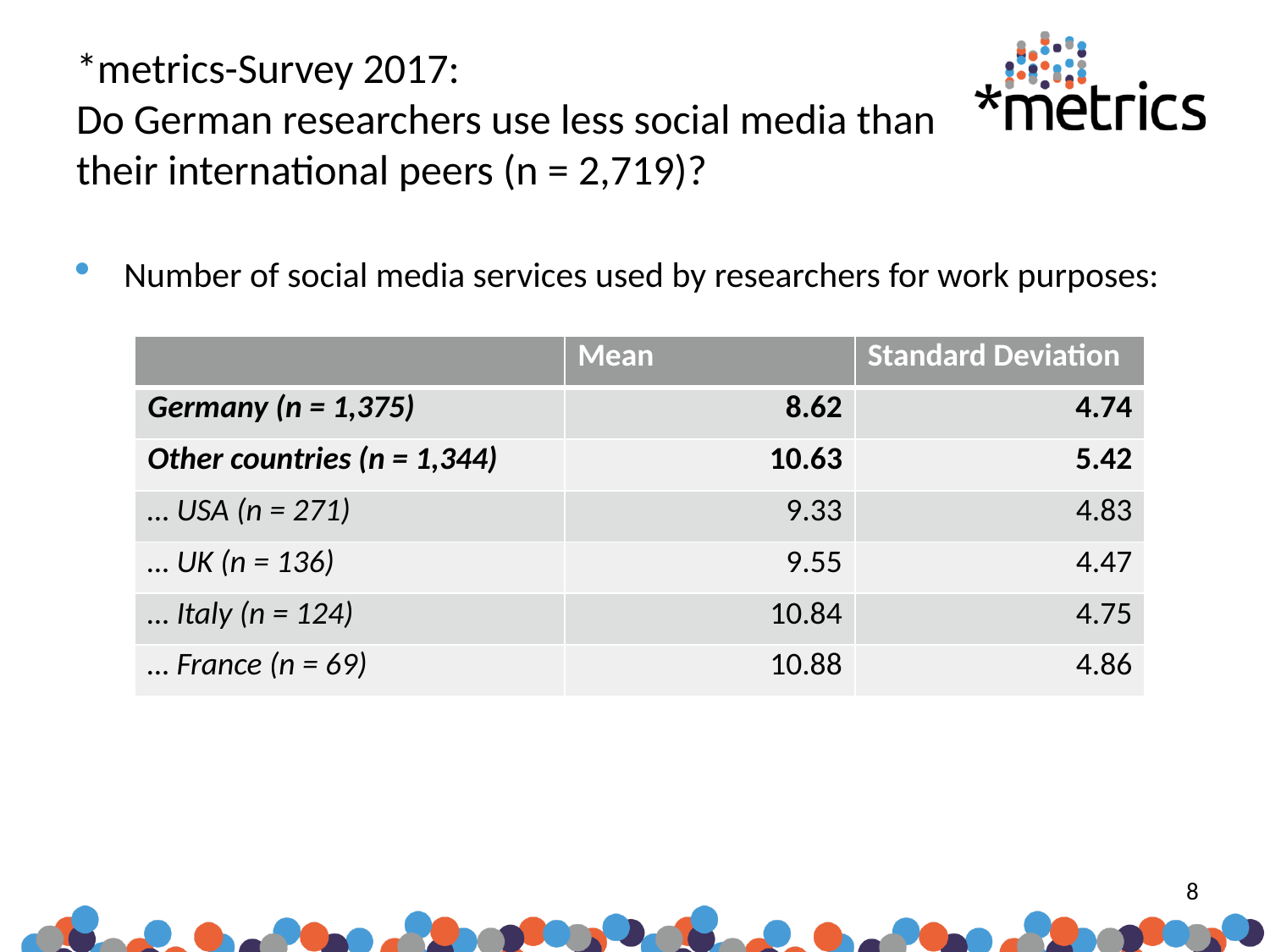

*metrics-Survey 2017:
Do German researchers use less social media than their international peers (n = 2,719)?

Number of social media services used by researchers for work purposes:

|  | Mean | Standard Deviation |
| --- | --- | --- |
| Germany (n = 1,375) | 8.62 | 4.74 |
| Other countries (n = 1,344) | 10.63 | 5.42 |
| … USA (n = 271) | 9.33 | 4.83 |
| … UK (n = 136) | 9.55 | 4.47 |
| … Italy (n = 124) | 10.84 | 4.75 |
| … France (n = 69) | 10.88 | 4.86 |
8